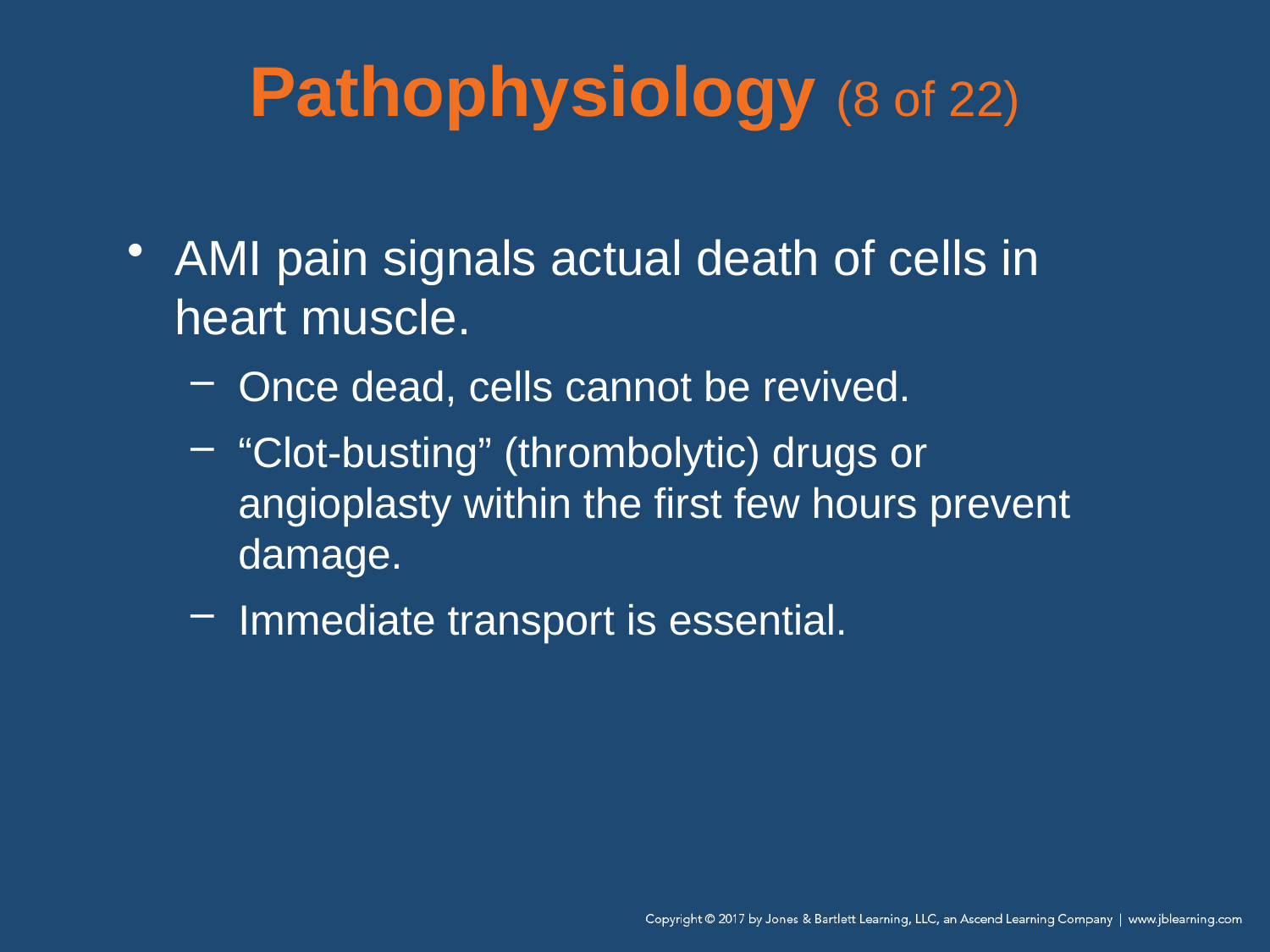

# Pathophysiology (8 of 22)
AMI pain signals actual death of cells in heart muscle.
Once dead, cells cannot be revived.
“Clot-busting” (thrombolytic) drugs or angioplasty within the first few hours prevent damage.
Immediate transport is essential.